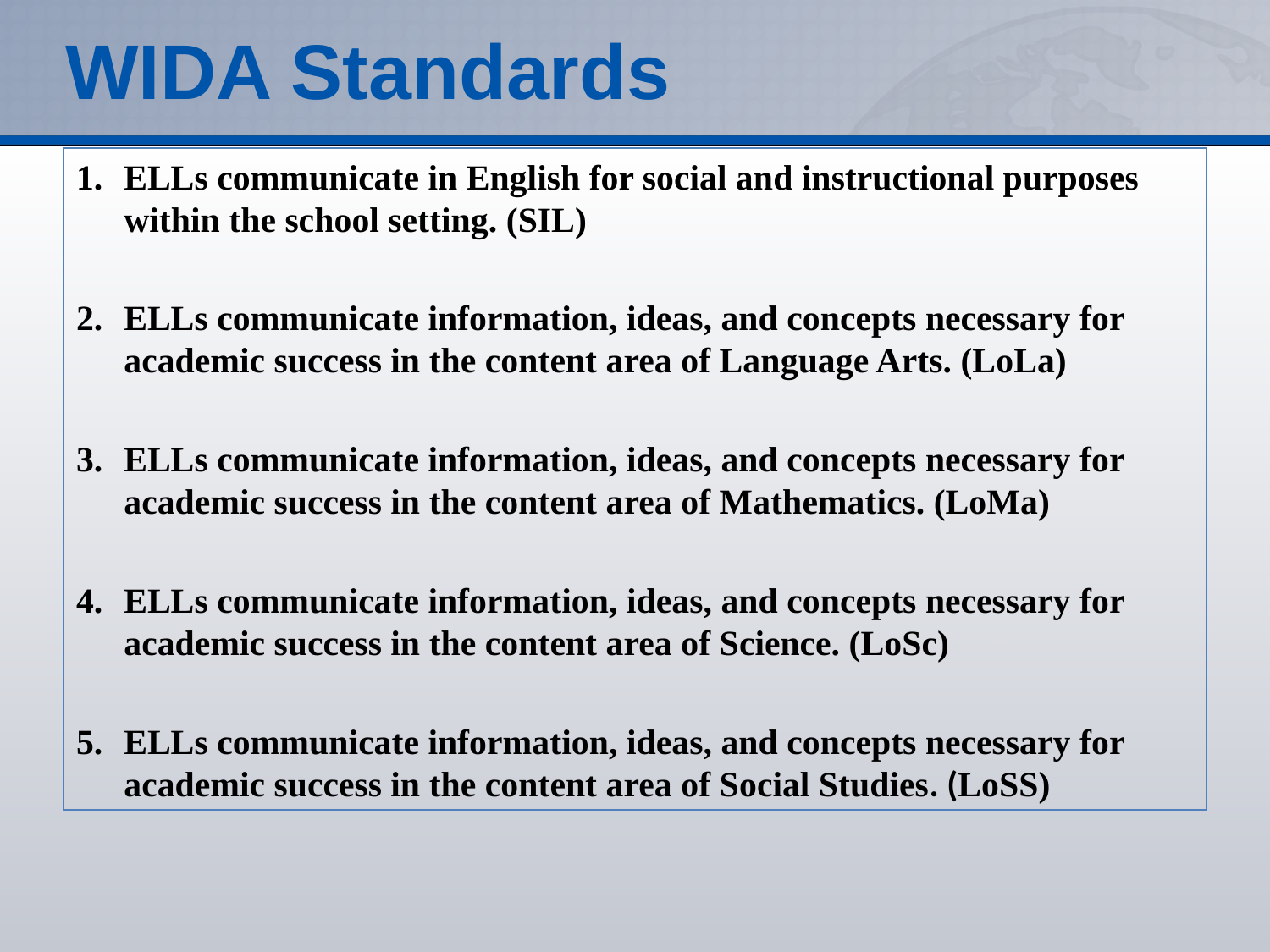

# WIDA Standards
ELLs communicate in English for social and instructional purposes within the school setting. (SIL)

ELLs communicate information, ideas, and concepts necessary for academic success in the content area of Language Arts. (LoLa)

ELLs communicate information, ideas, and concepts necessary for academic success in the content area of Mathematics. (LoMa)

ELLs communicate information, ideas, and concepts necessary for academic success in the content area of Science. (LoSc)

ELLs communicate information, ideas, and concepts necessary for academic success in the content area of Social Studies. (LoSS)